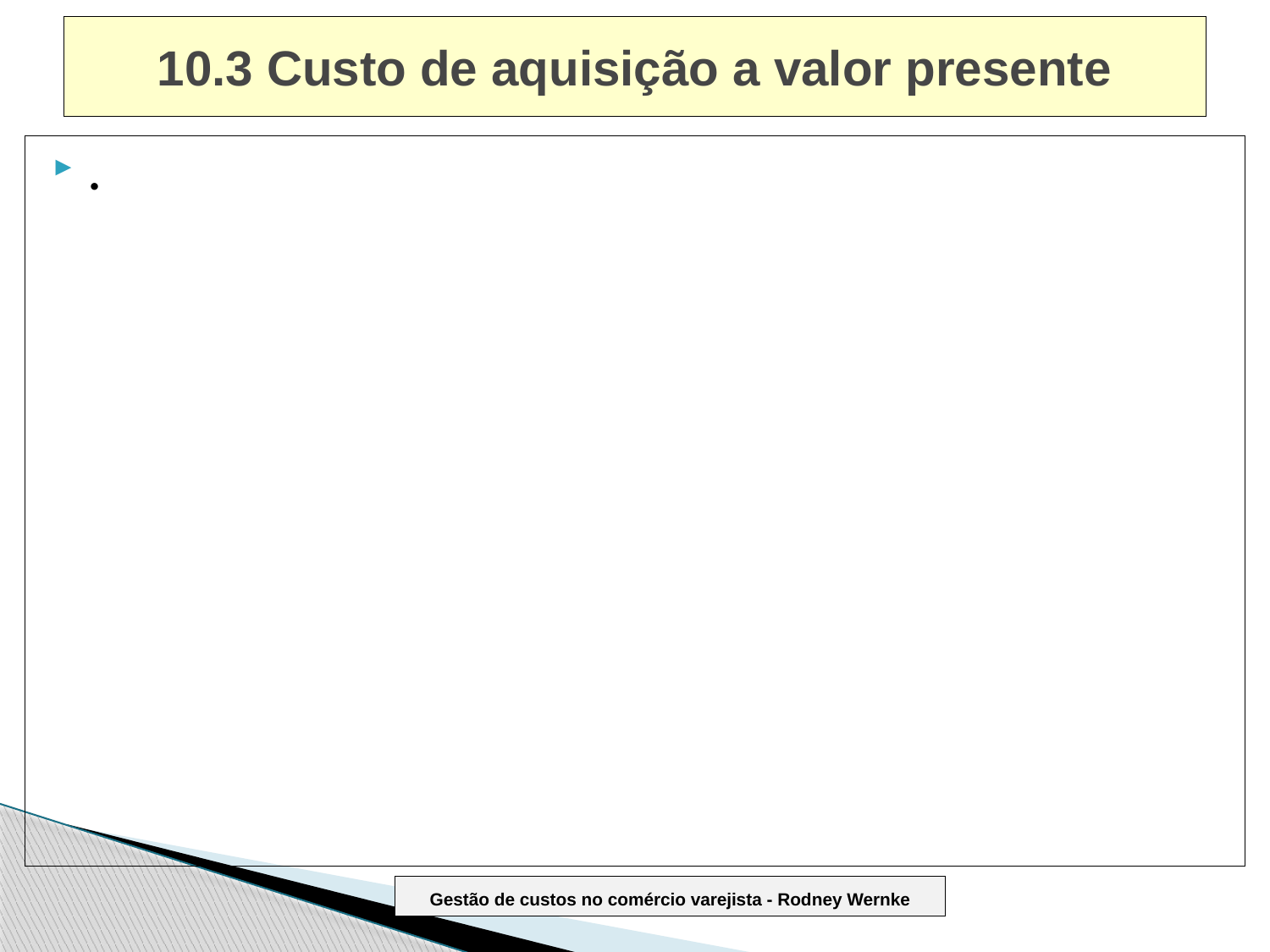

# 10.3 Custo de aquisição a valor presente
.
Gestão de custos no comércio varejista - Rodney Wernke